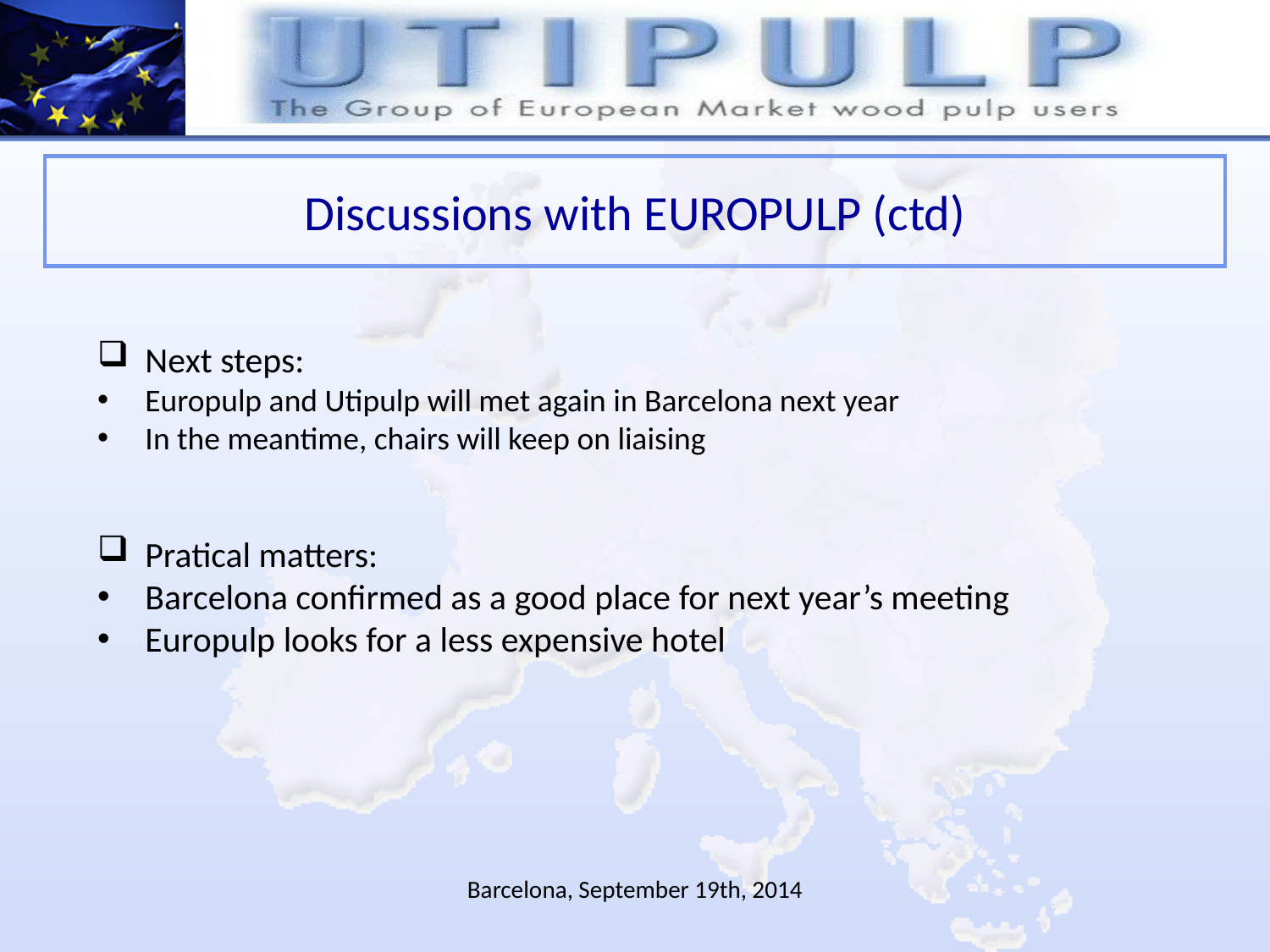

# Discussions with EUROPULP (ctd)

Next steps:
Europulp and Utipulp will met again in Barcelona next year
In the meantime, chairs will keep on liaising

Pratical matters:
Barcelona confirmed as a good place for next year’s meeting
Europulp looks for a less expensive hotel

Barcelona, September 19th, 2014